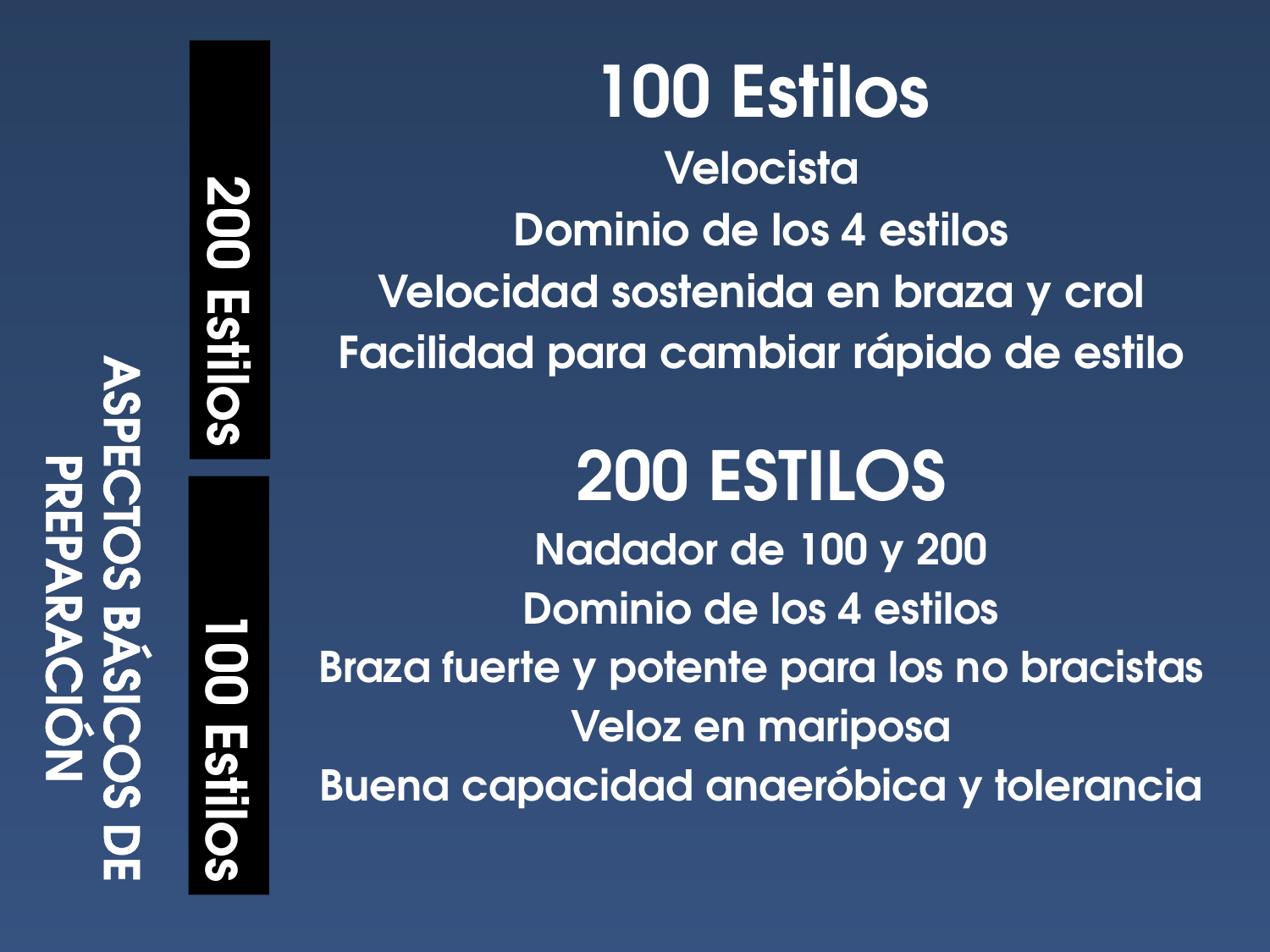

# ASPECTOS BÁSICOS DE PREPARACIÓN
200 Estilos
100 Estilos
Velocista
Dominio de los 4 estilos
Velocidad sostenida en braza y crol
Facilidad para cambiar rápido de estilo

200 ESTILOS
Nadador de 100 y 200
Dominio de los 4 estilos
Braza fuerte y potente para los no bracistas
Veloz en mariposa
Buena capacidad anaeróbica y tolerancia
100 Estilos